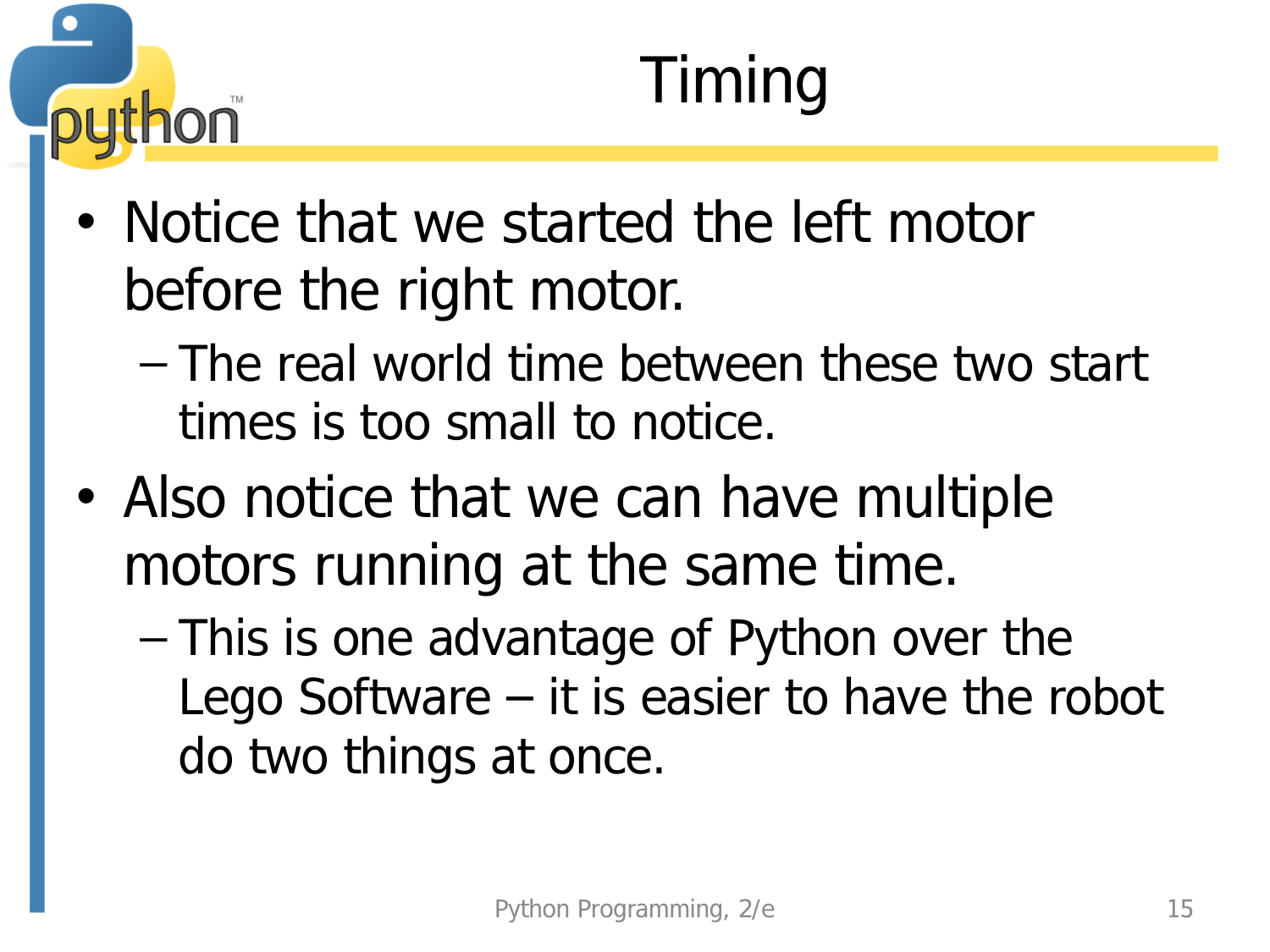

# Timing
Notice that we started the left motor before the right motor.
The real world time between these two start times is too small to notice.
Also notice that we can have multiple motors running at the same time.
This is one advantage of Python over the Lego Software – it is easier to have the robot do two things at once.
Python Programming, 2/e
15